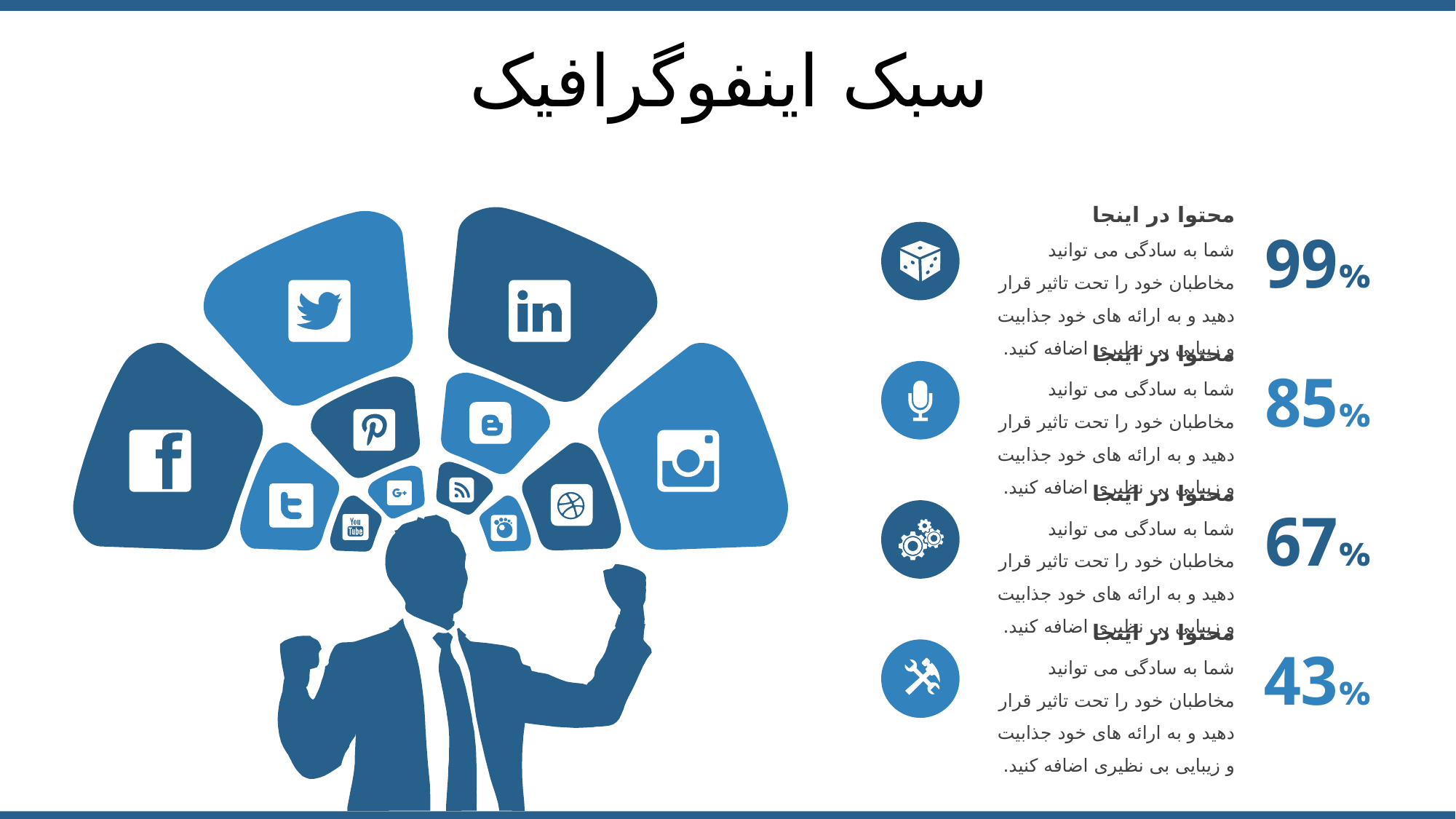

سبک اینفوگرافیک
محتوا در اینجا
شما به سادگی می توانید مخاطبان خود را تحت تاثیر قرار دهید و به ارائه های خود جذابیت و زیبایی بی نظیری اضافه کنید.
99%

محتوا در اینجا
شما به سادگی می توانید مخاطبان خود را تحت تاثیر قرار دهید و به ارائه های خود جذابیت و زیبایی بی نظیری اضافه کنید.
85%

محتوا در اینجا
شما به سادگی می توانید مخاطبان خود را تحت تاثیر قرار دهید و به ارائه های خود جذابیت و زیبایی بی نظیری اضافه کنید.

67%

محتوا در اینجا
شما به سادگی می توانید مخاطبان خود را تحت تاثیر قرار دهید و به ارائه های خود جذابیت و زیبایی بی نظیری اضافه کنید.
43%